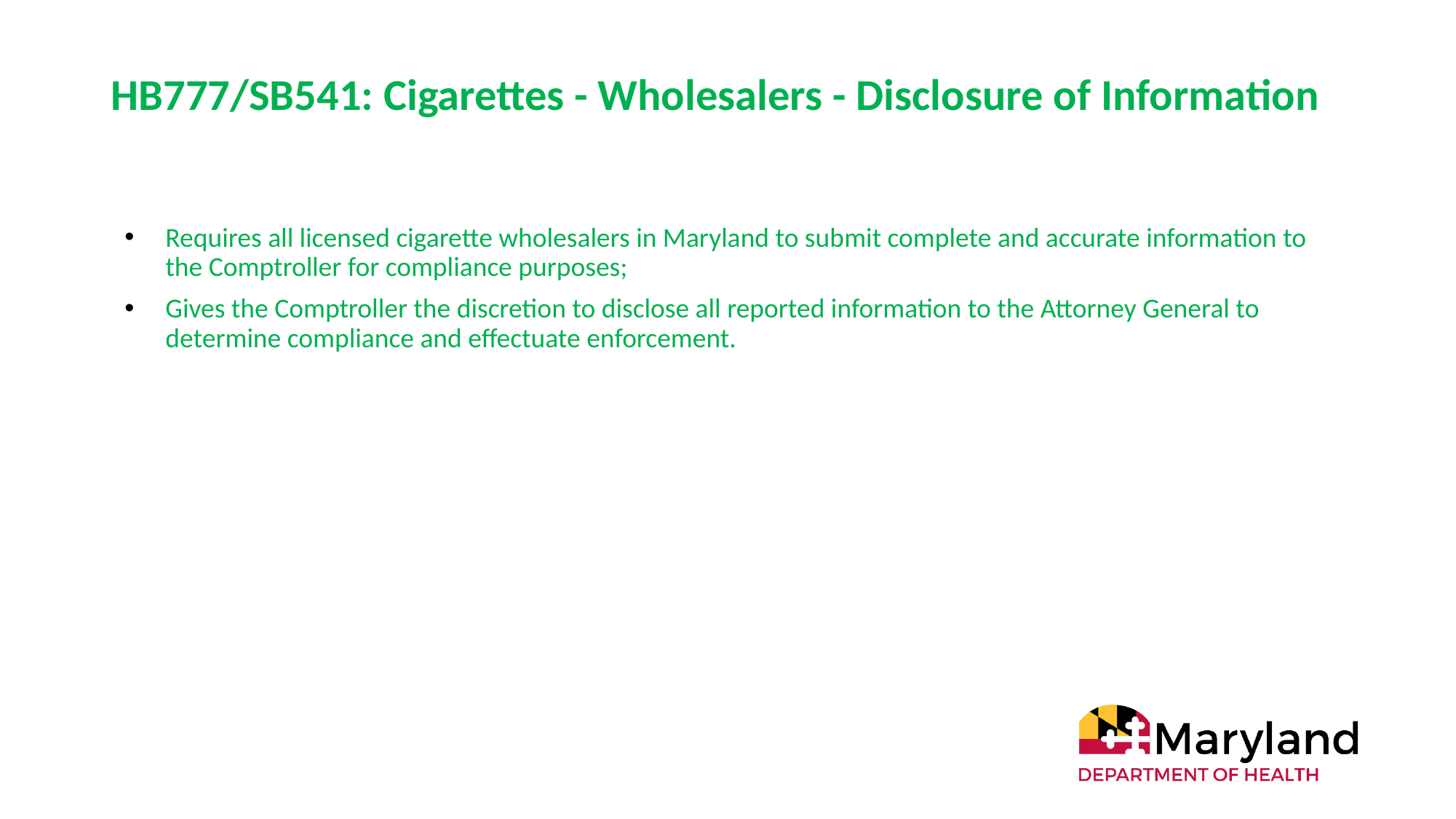

# HB777/SB541: Cigarettes - Wholesalers - Disclosure of Information
Requires all licensed cigarette wholesalers in Maryland to submit complete and accurate information to the Comptroller for compliance purposes;
Gives the Comptroller the discretion to disclose all reported information to the Attorney General to determine compliance and effectuate enforcement.